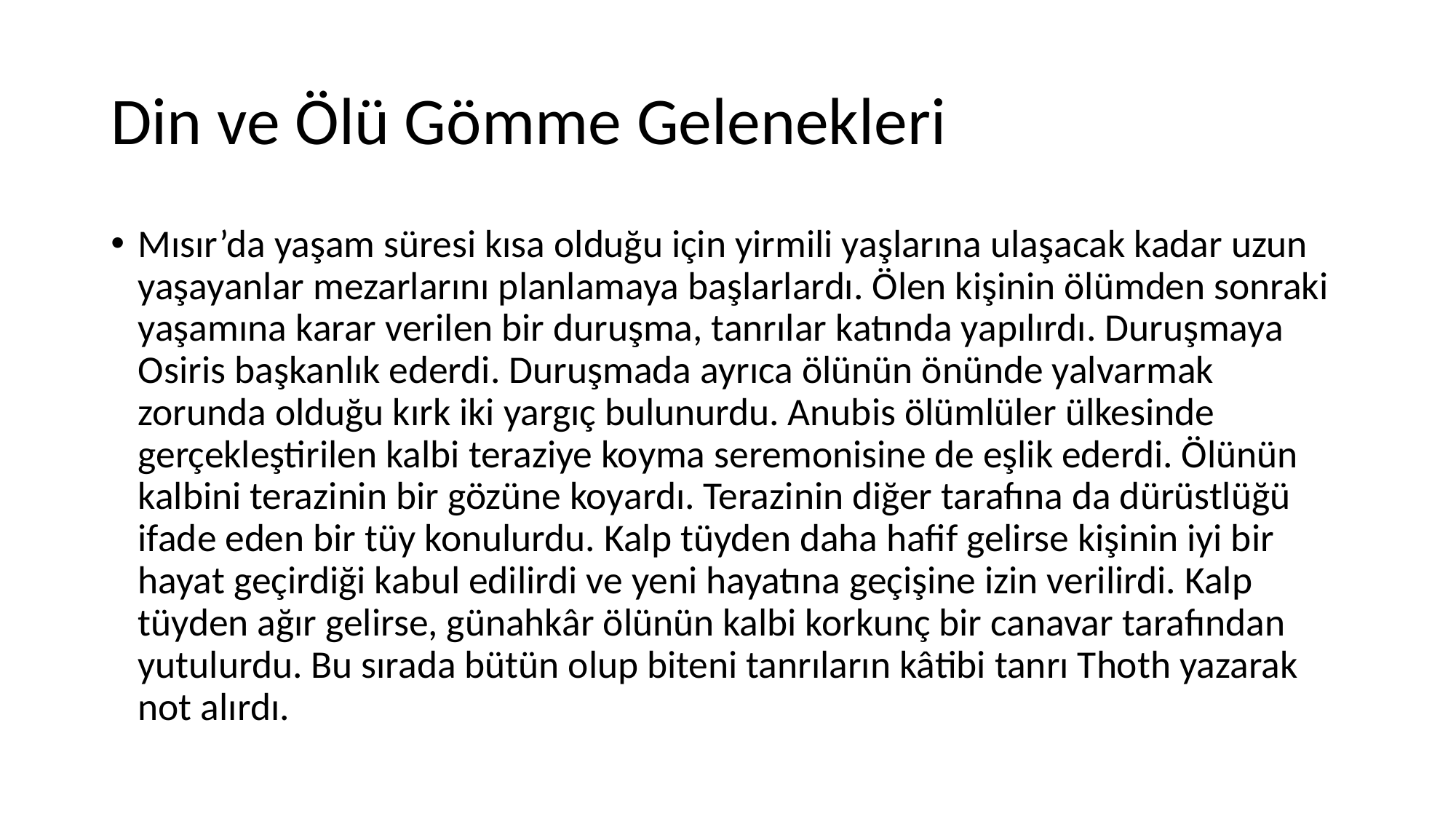

# Din ve Ölü Gömme Gelenekleri
Mısır’da yaşam süresi kısa olduğu için yirmili yaşlarına ulaşacak kadar uzun yaşayanlar mezarlarını planlamaya başlarlardı. Ölen kişinin ölümden sonraki yaşamına karar verilen bir duruşma, tanrılar katında yapılırdı. Duruşmaya Osiris başkanlık ederdi. Duruşmada ayrıca ölünün önünde yalvarmak zorunda olduğu kırk iki yargıç bulunurdu. Anubis ölümlüler ülkesinde gerçekleştirilen kalbi teraziye koyma seremonisine de eşlik ederdi. Ölünün kalbini terazinin bir gözüne koyardı. Terazinin diğer tarafına da dürüstlüğü ifade eden bir tüy konulurdu. Kalp tüyden daha hafif gelirse kişinin iyi bir hayat geçirdiği kabul edilirdi ve yeni hayatına geçişine izin verilirdi. Kalp tüyden ağır gelirse, günahkâr ölünün kalbi korkunç bir canavar tarafından yutulurdu. Bu sırada bütün olup biteni tanrıların kâtibi tanrı Thoth yazarak not alırdı.